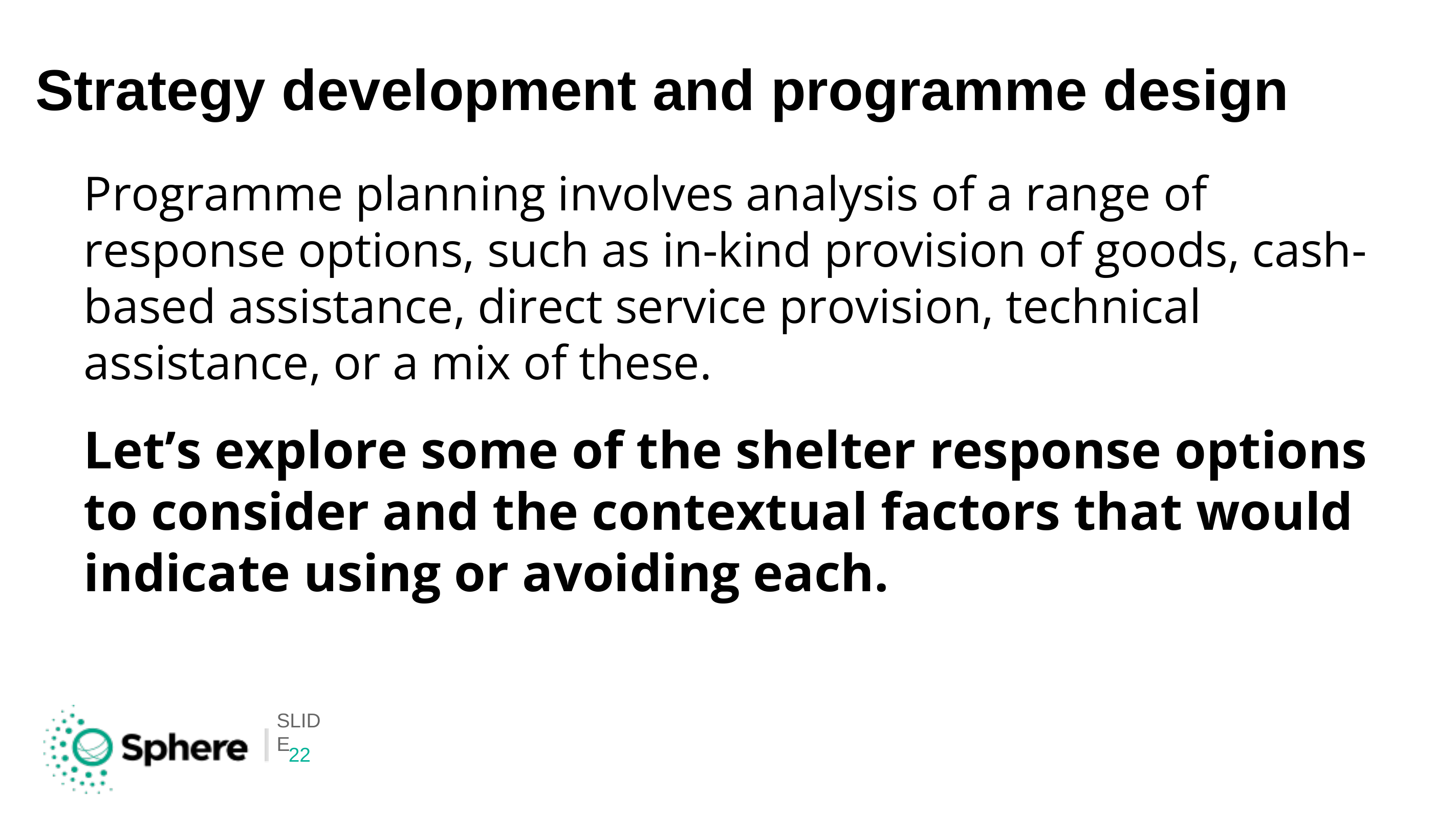

# Strategy development and programme design
Programme planning involves analysis of a range of response options, such as in-kind provision of goods, cash-based assistance, direct service provision, technical assistance, or a mix of these.
Let’s explore some of the shelter response options to consider and the contextual factors that would indicate using or avoiding each.
22